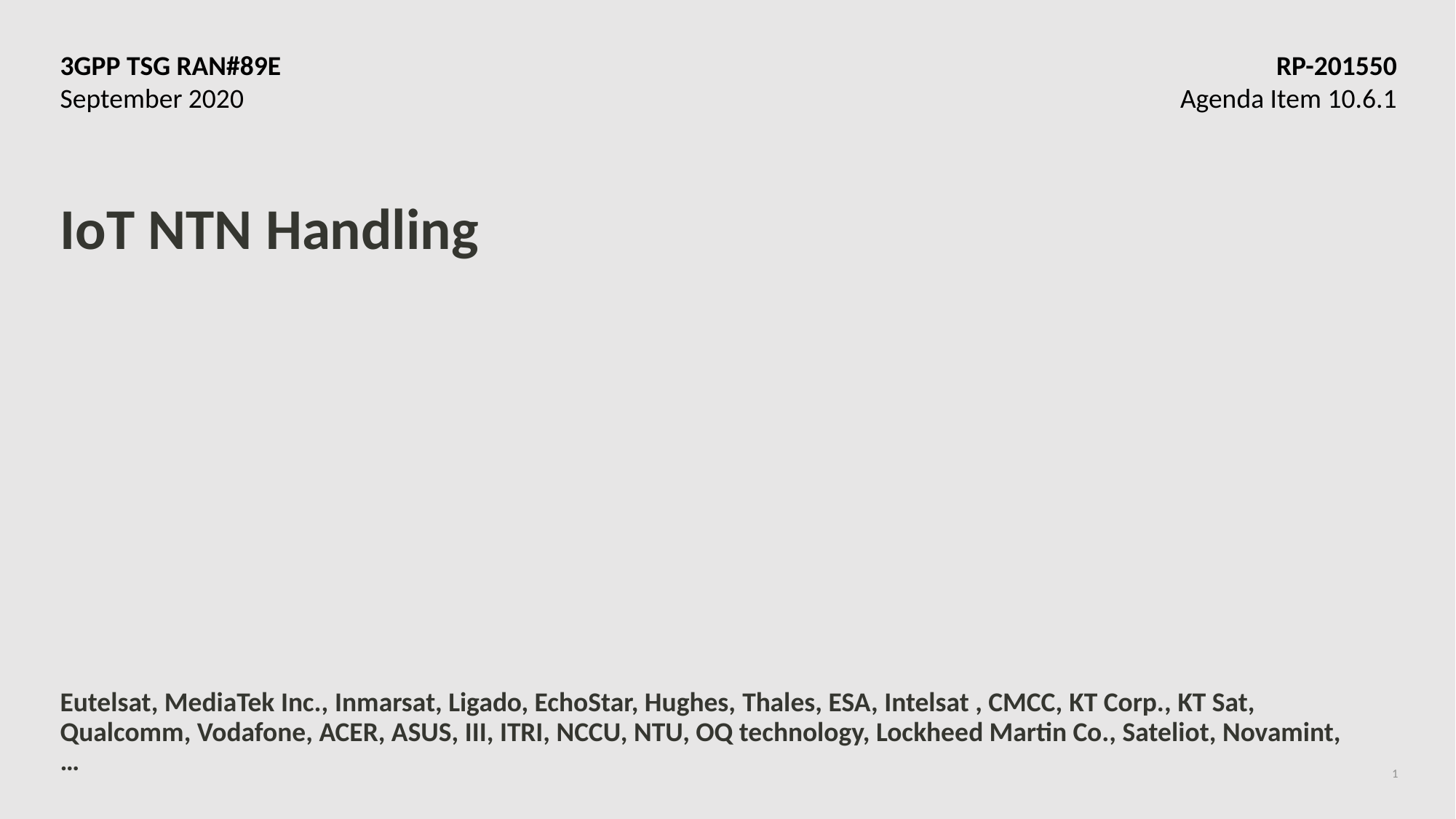

3GPP TSG RAN#89E	RP-201550
September 2020	Agenda Item 10.6.1
# IoT NTN Handling

Eutelsat, MediaTek Inc., Inmarsat, Ligado, EchoStar, Hughes, Thales, ESA, Intelsat , CMCC, KT Corp., KT Sat, Qualcomm, Vodafone, ACER, ASUS, III, ITRI, NCCU, NTU, OQ technology, Lockheed Martin Co., Sateliot, Novamint,…
1